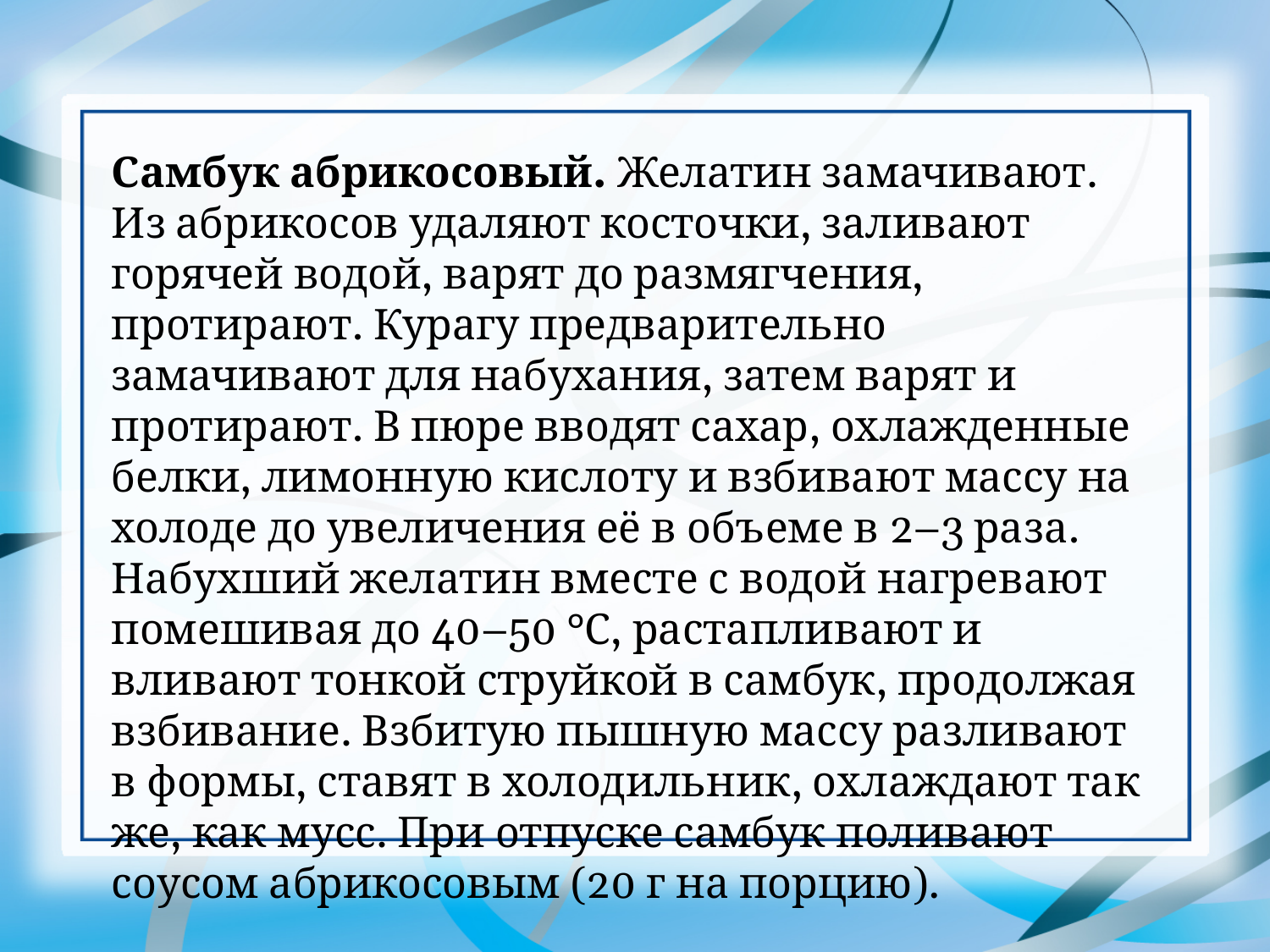

Самбук абрикосовый. Желатин замачивают. Из абрикосов удаляют косточки, заливают горячей водой, варят до размягчения, протирают. Курагу предварительно замачивают для набухания, затем варят и протирают. В пюре вводят сахар, охлажденные белки, лимонную кислоту и взбивают массу на холоде до увеличения её в объеме в 2–3 раза. Набухший желатин вместе с водой нагревают помешивая до 40–50 °С, растапливают и вливают тонкой струйкой в самбук, продолжая взбивание. Взбитую пышную массу разливают в формы, ставят в холодильник, охлаждают так же, как мусс. При отпуске самбук поливают соусом абрикосовым (20 г на порцию).